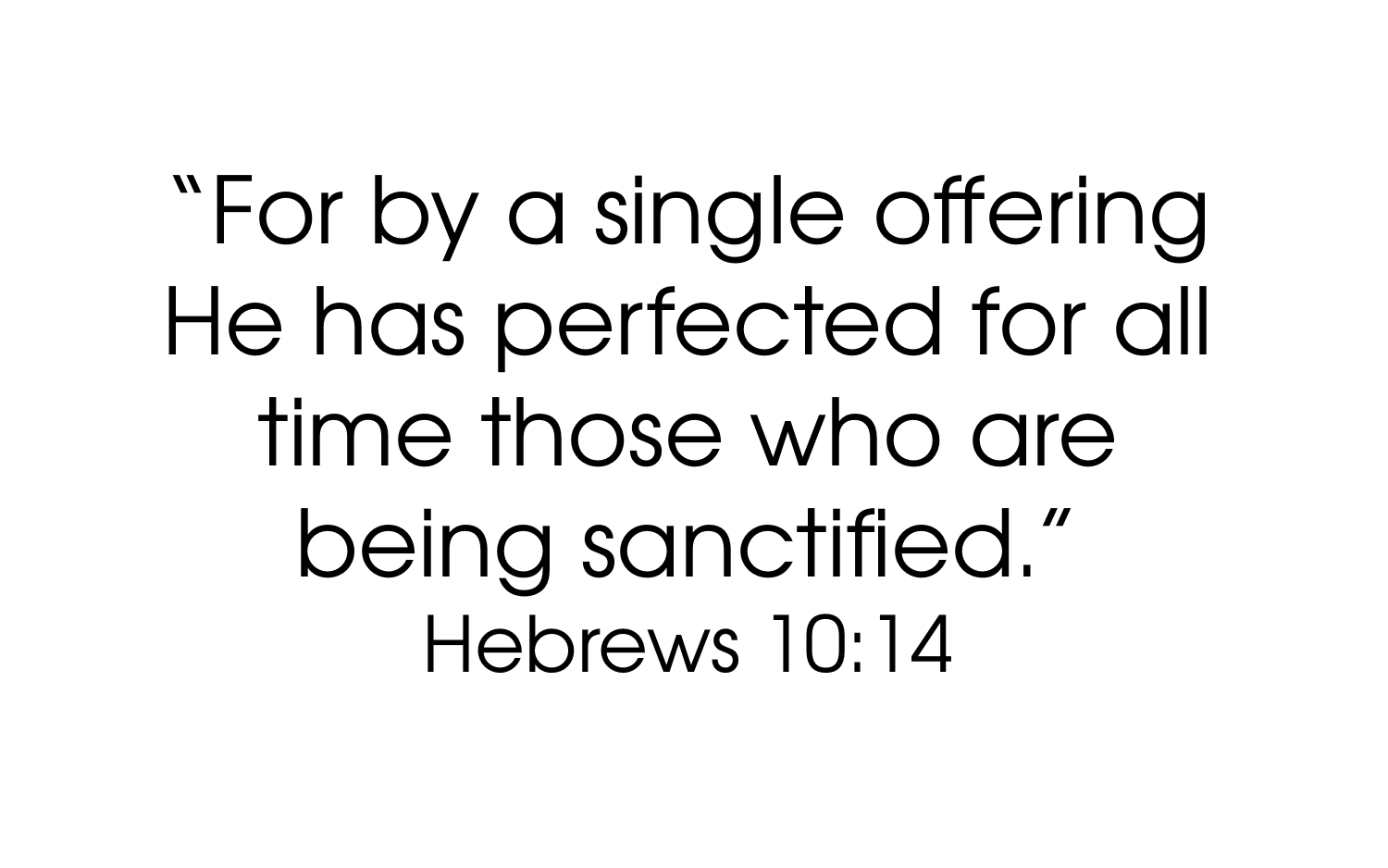

“For by a single offering He has perfected for all time those who are being sanctified.”
Hebrews 10:14